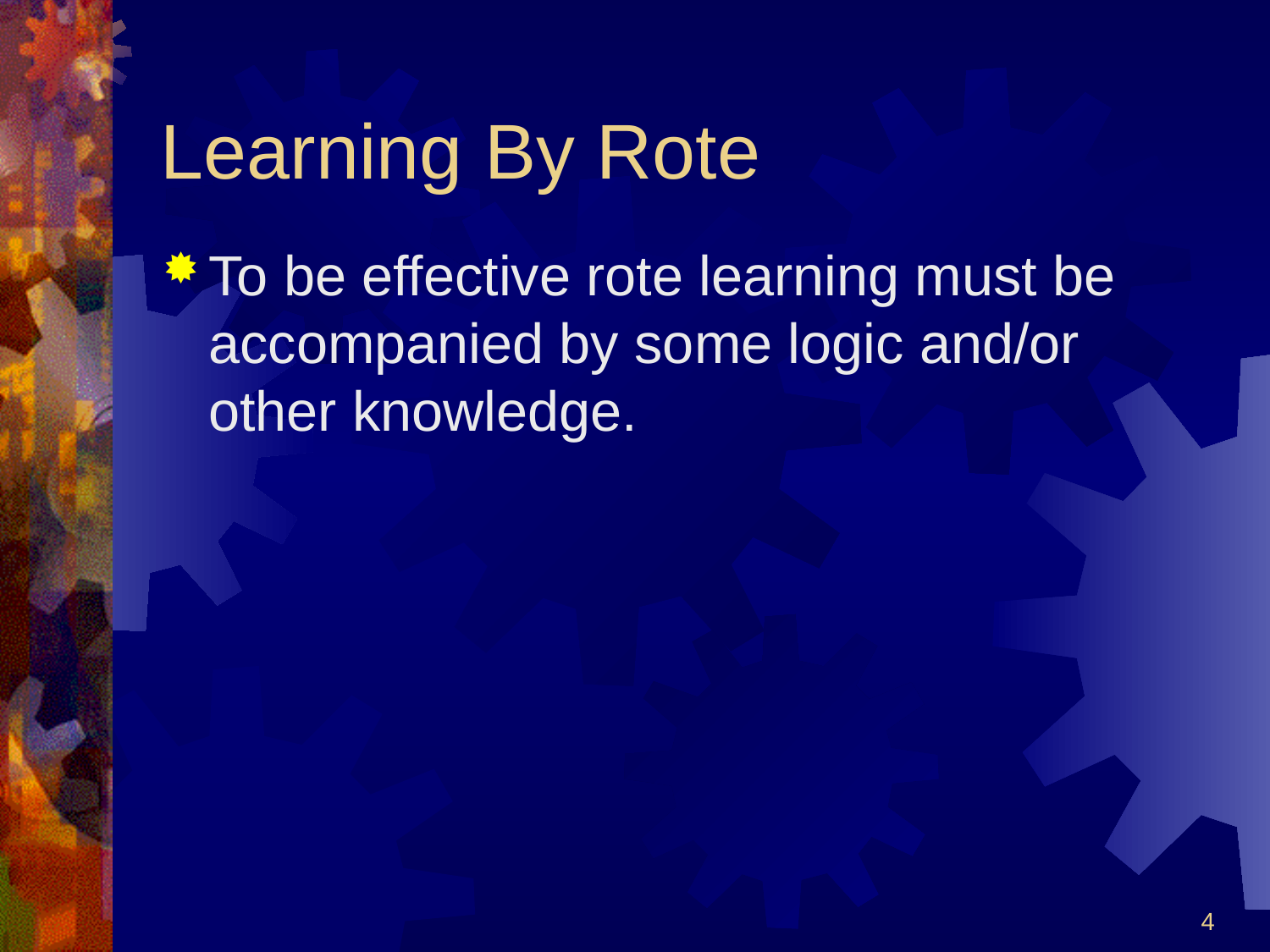

# Learning By Rote
To be effective rote learning must be accompanied by some logic and/or other knowledge.
4